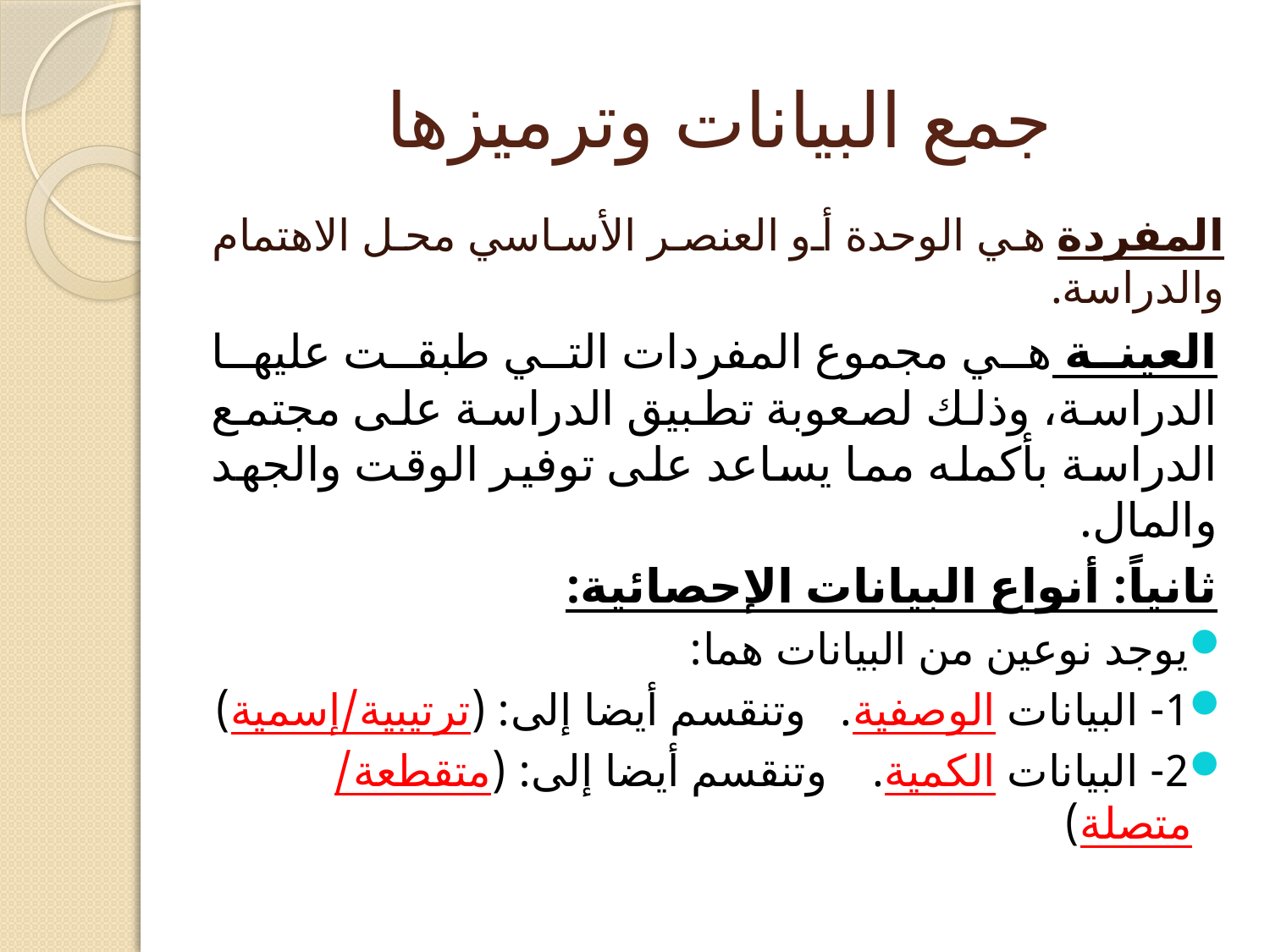

# جمع البيانات وترميزها
المفردة هي الوحدة أو العنصر الأساسي محل الاهتمام والدراسة.
العينة هي مجموع المفردات التي طبقت عليها الدراسة، وذلك لصعوبة تطبيق الدراسة على مجتمع الدراسة بأكمله مما يساعد على توفير الوقت والجهد والمال.
ثانياً: أنواع البيانات الإحصائية:
يوجد نوعين من البيانات هما:
1- البيانات الوصفية.   وتنقسم أيضا إلى: (ترتيبية/إسمية)
2- البيانات الكمية.    وتنقسم أيضا إلى: (متقطعة/ متصلة)